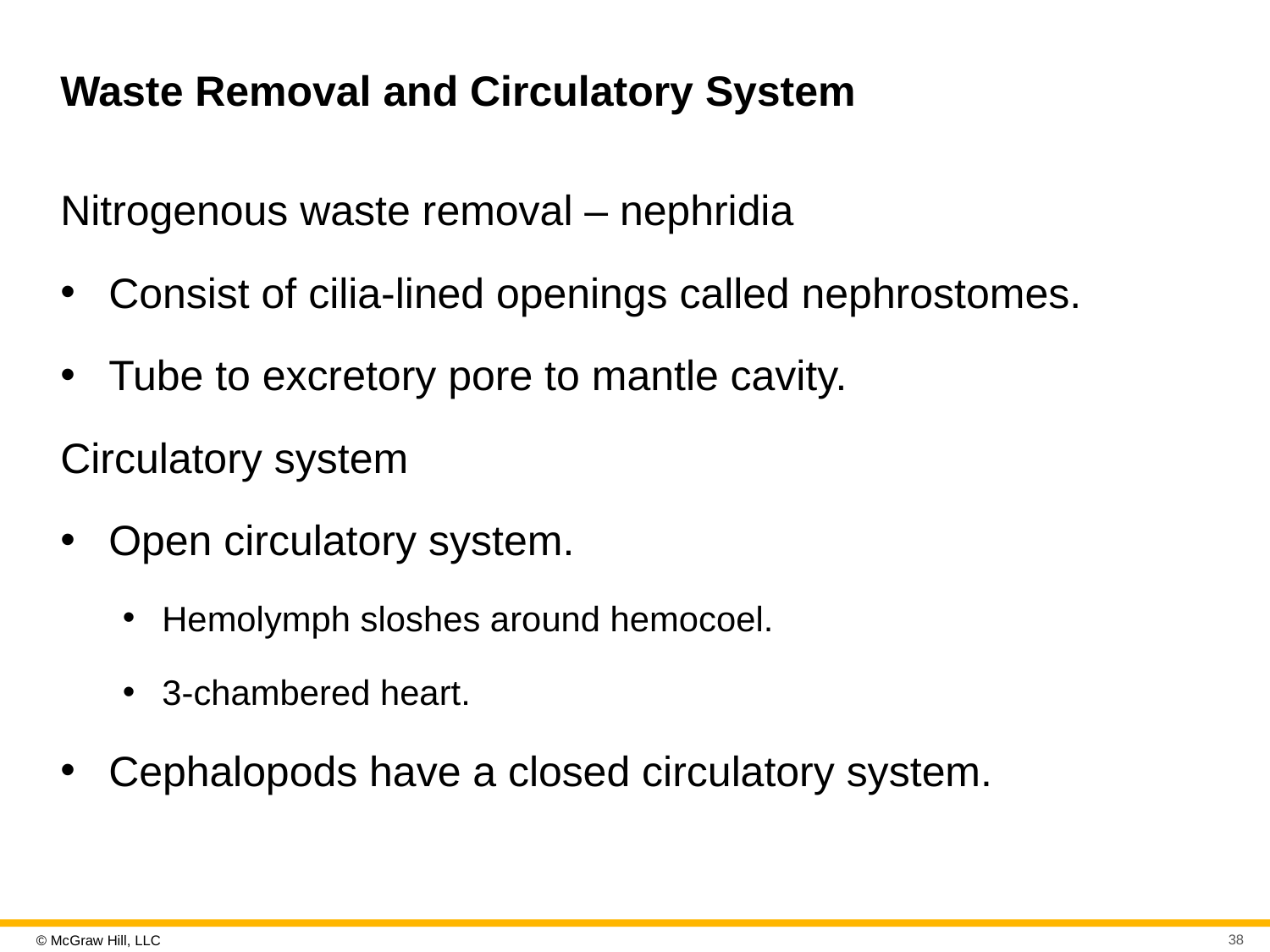

# Waste Removal and Circulatory System
Nitrogenous waste removal – nephridia
Consist of cilia-lined openings called nephrostomes.
Tube to excretory pore to mantle cavity.
Circulatory system
Open circulatory system.
Hemolymph sloshes around hemocoel.
3-chambered heart.
Cephalopods have a closed circulatory system.
38